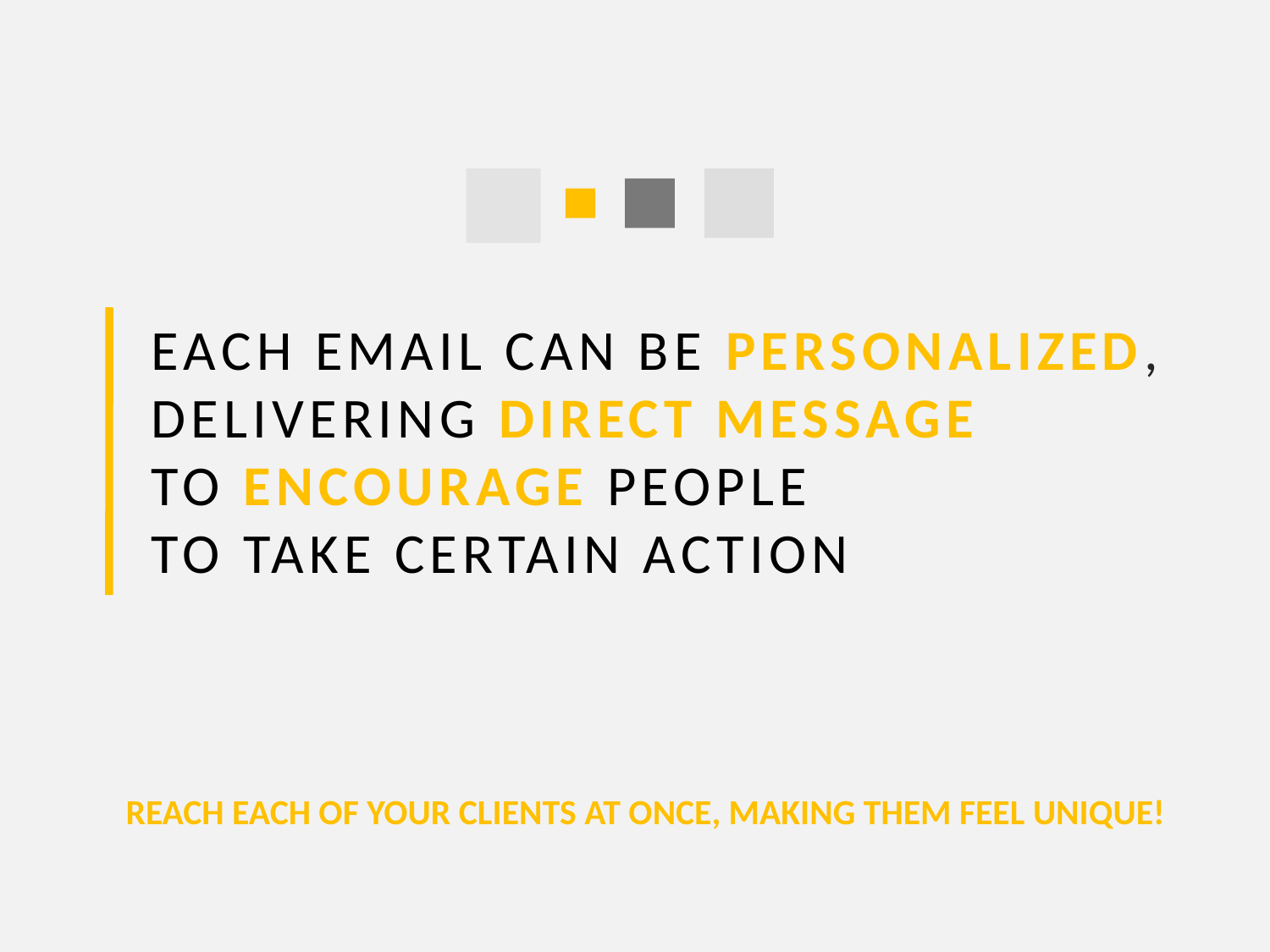

EACH EMAIL CAN BE PERSONALIZED,
DELIVERING DIRECT MESSAGE
TO ENCOURAGE PEOPLE
TO TAKE CERTAIN ACTION

REACH EACH OF YOUR CLIENTS AT ONCE, MAKING THEM FEEL UNIQUE!